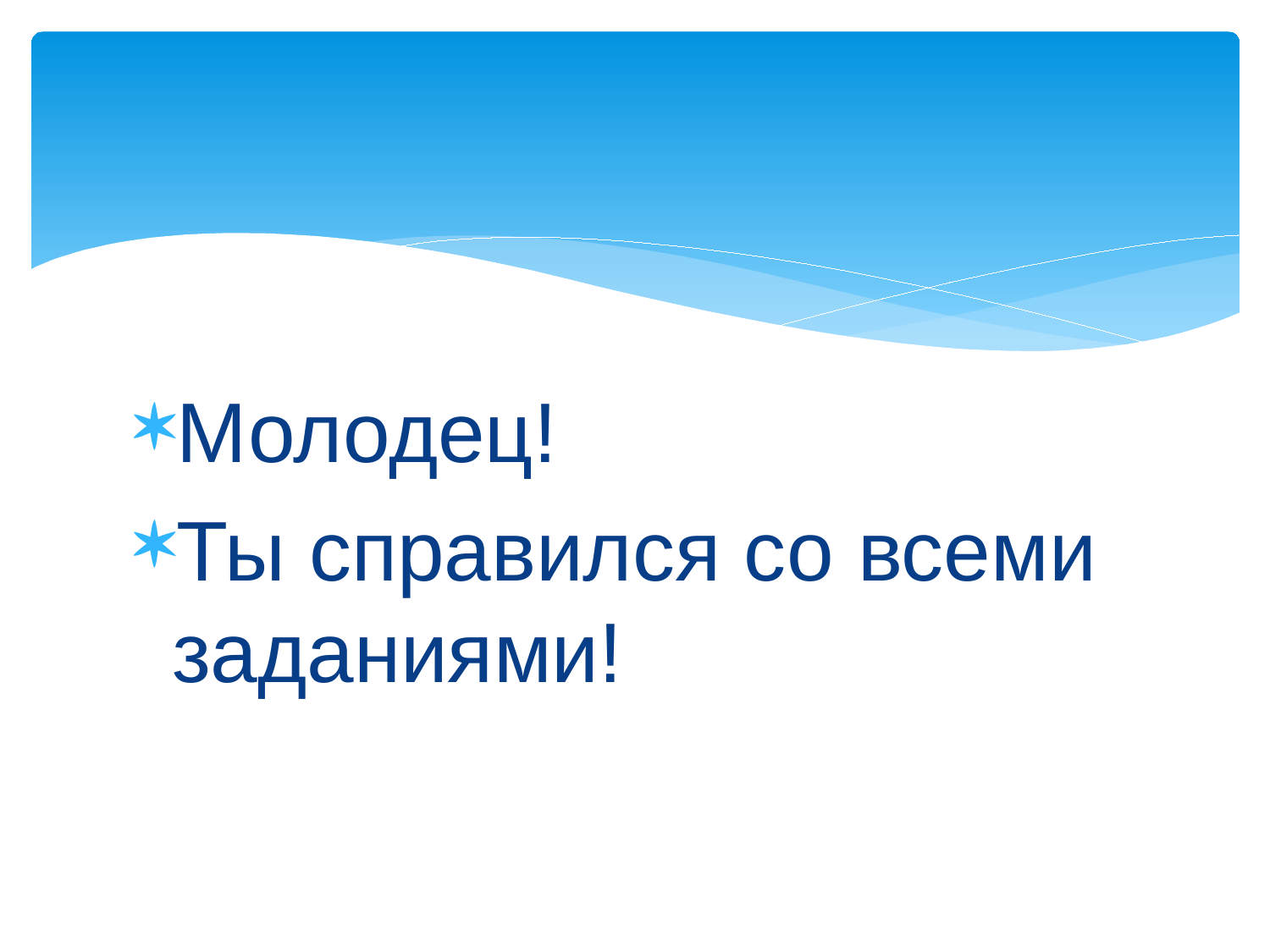

#
Молодец!
Ты справился со всеми заданиями!